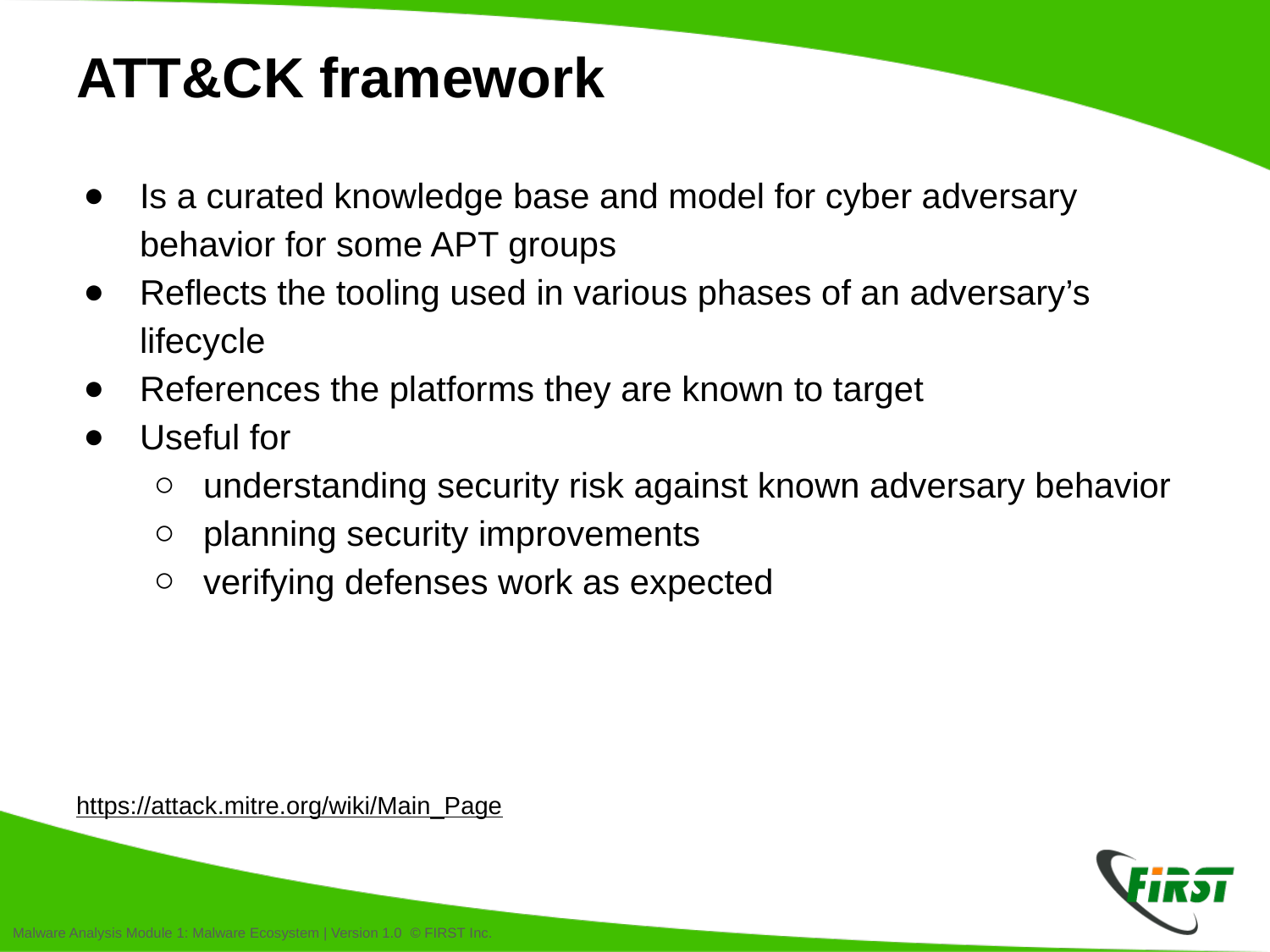

# ATT&CK framework
Is a curated knowledge base and model for cyber adversary behavior for some APT groups
Reflects the tooling used in various phases of an adversary’s lifecycle
References the platforms they are known to target
Useful for
understanding security risk against known adversary behavior
planning security improvements
verifying defenses work as expected
https://attack.mitre.org/wiki/Main_Page